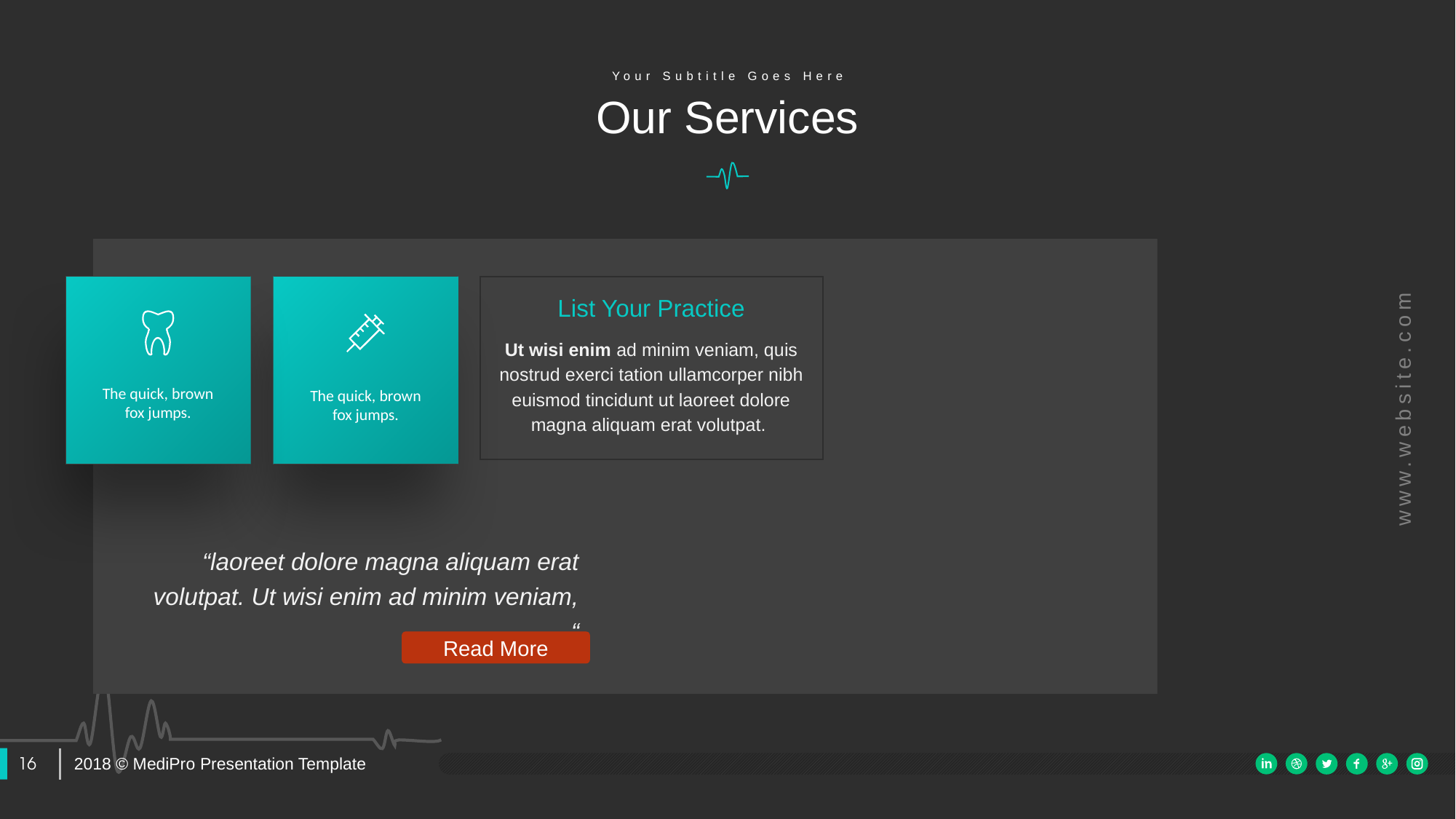

Your Subtitle Goes Here
Our Services

The quick, brown fox jumps.

The quick, brown fox jumps.

List Your Practice
Ut wisi enim ad minim veniam, quis nostrud exerci tation ullamcorper nibh euismod tincidunt ut laoreet dolore magna aliquam erat volutpat.
“laoreet dolore magna aliquam erat volutpat. Ut wisi enim ad minim veniam, “
Read More